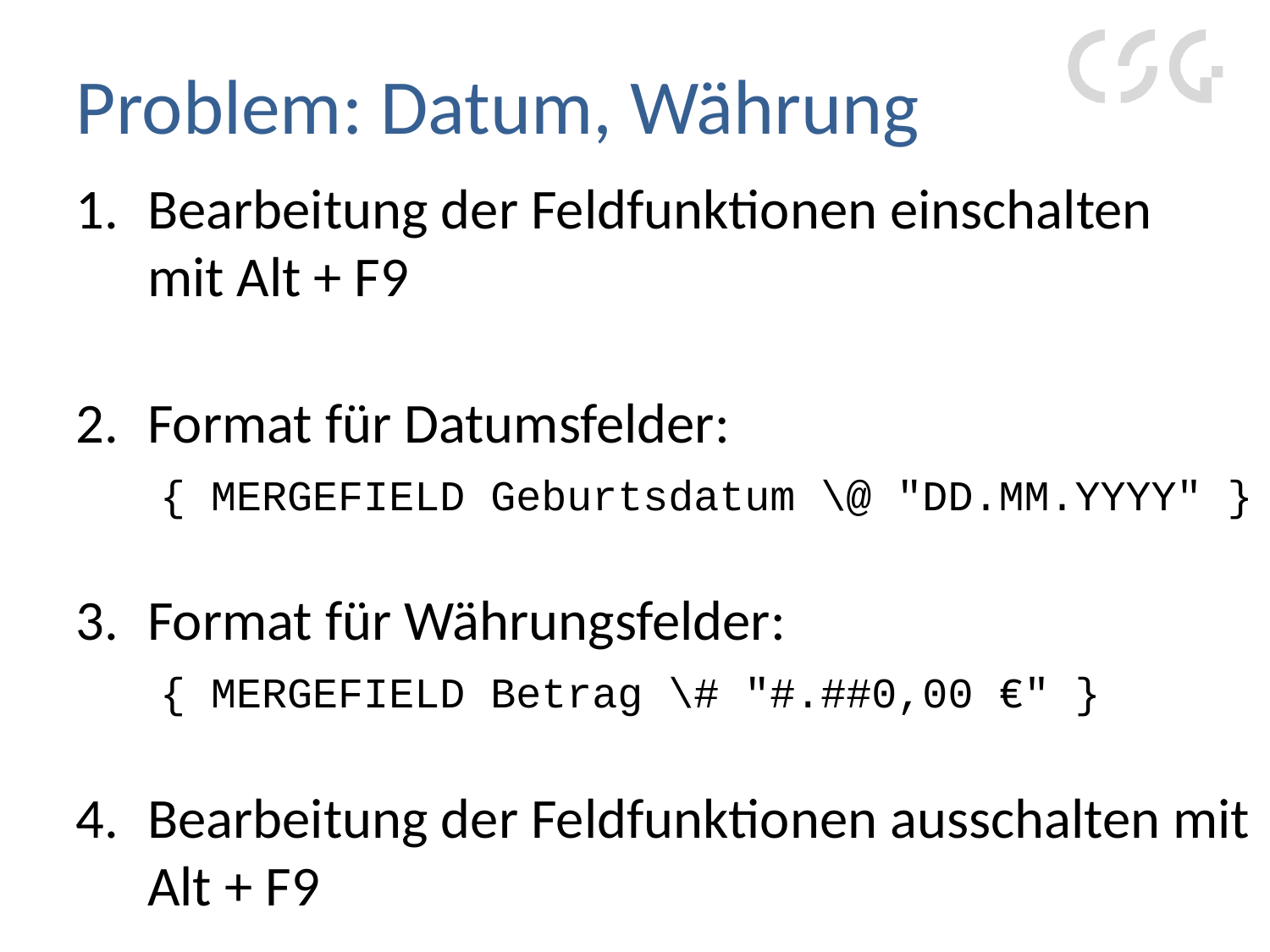

# Problem: Datum, Währung
Bearbeitung der Feldfunktionen einschalten
mit Alt + F9
Format für Datumsfelder:
 { MERGEFIELD Geburtsdatum \@ "DD.MM.YYYY" }
Format für Währungsfelder:
 { MERGEFIELD Betrag \# "#.##0,00 €" }
Bearbeitung der Feldfunktionen ausschalten mit Alt + F9